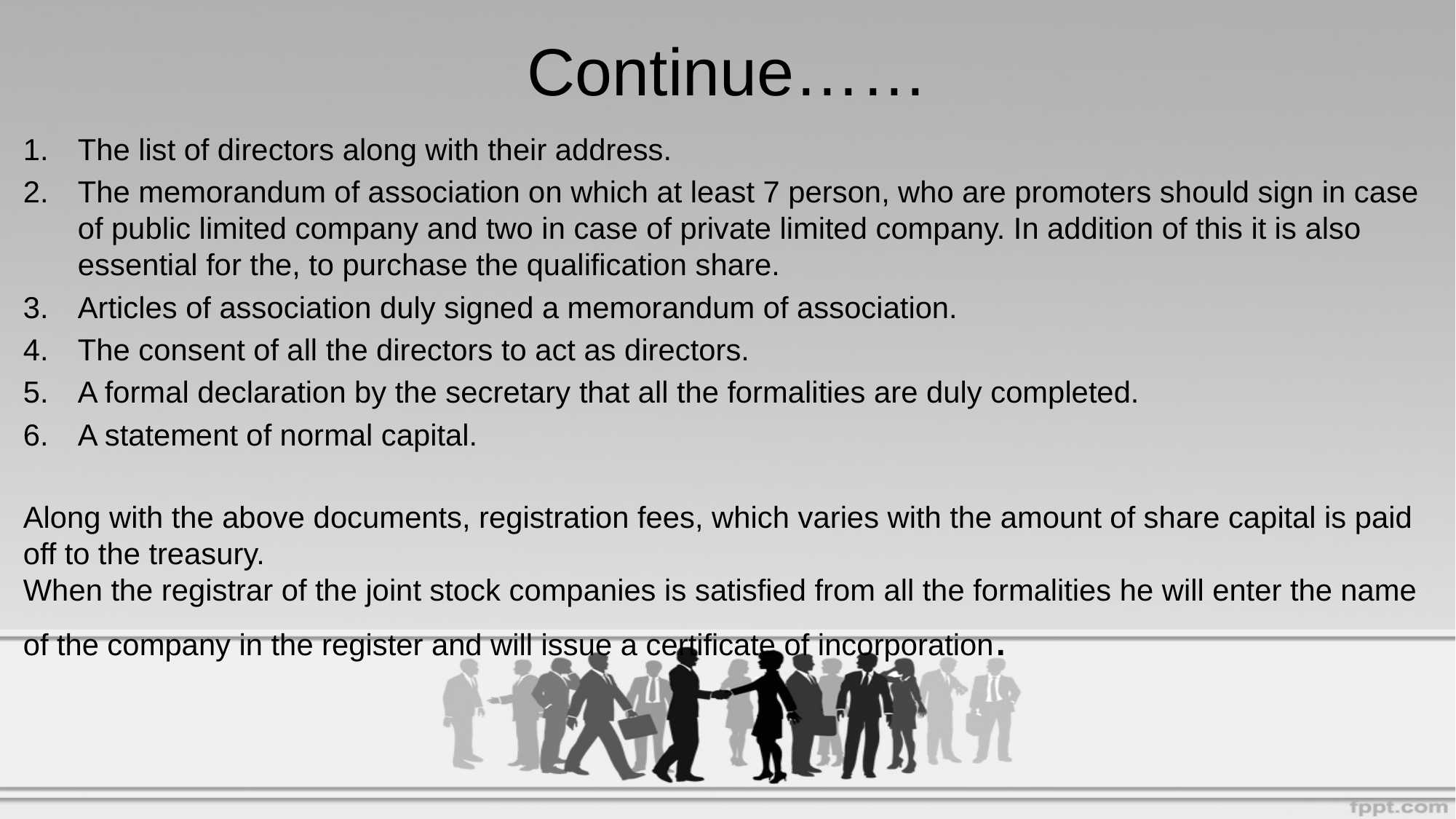

# Continue……
The list of directors along with their address.
The memorandum of association on which at least 7 person, who are promoters should sign in case of public limited company and two in case of private limited company. In addition of this it is also essential for the, to purchase the qualification share.
Articles of association duly signed a memorandum of association.
The consent of all the directors to act as directors.
A formal declaration by the secretary that all the formalities are duly completed.
A statement of normal capital.
Along with the above documents, registration fees, which varies with the amount of share capital is paid off to the treasury.
When the registrar of the joint stock companies is satisfied from all the formalities he will enter the name of the company in the register and will issue a certificate of incorporation.